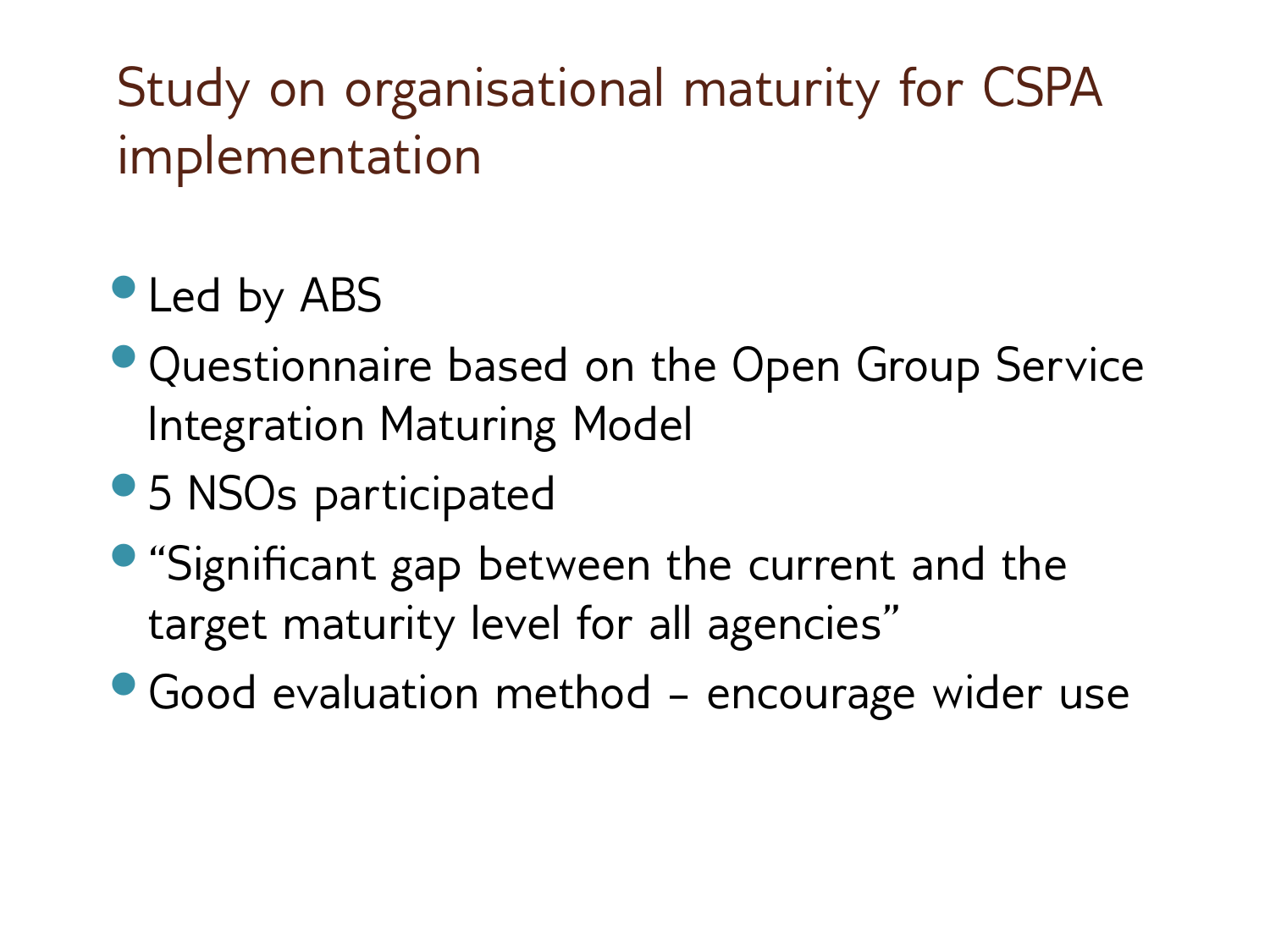

# Study on organisational maturity for CSPA implementation
Led by ABS
Questionnaire based on the Open Group Service Integration Maturing Model
5 NSOs participated
“Significant gap between the current and the target maturity level for all agencies”
Good evaluation method – encourage wider use